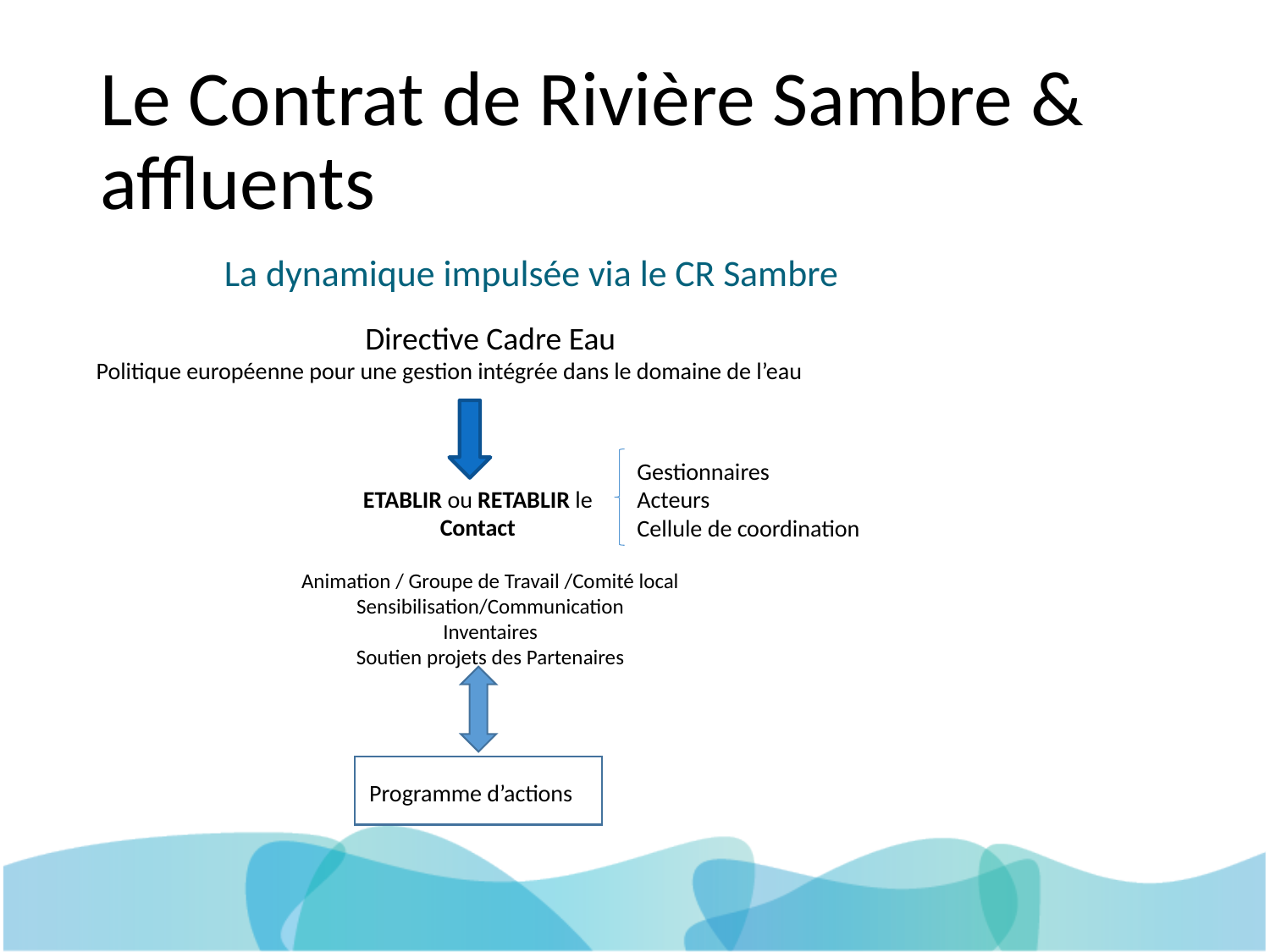

# Le Contrat de Rivière Sambre & affluents
La dynamique impulsée via le CR Sambre
Directive Cadre Eau
Politique européenne pour une gestion intégrée dans le domaine de l’eau

Gestionnaires
Acteurs
Cellule de coordination
ETABLIR ou RETABLIR le Contact
Animation / Groupe de Travail /Comité local
Sensibilisation/Communication
Inventaires
Soutien projets des Partenaires

Programme d’actions